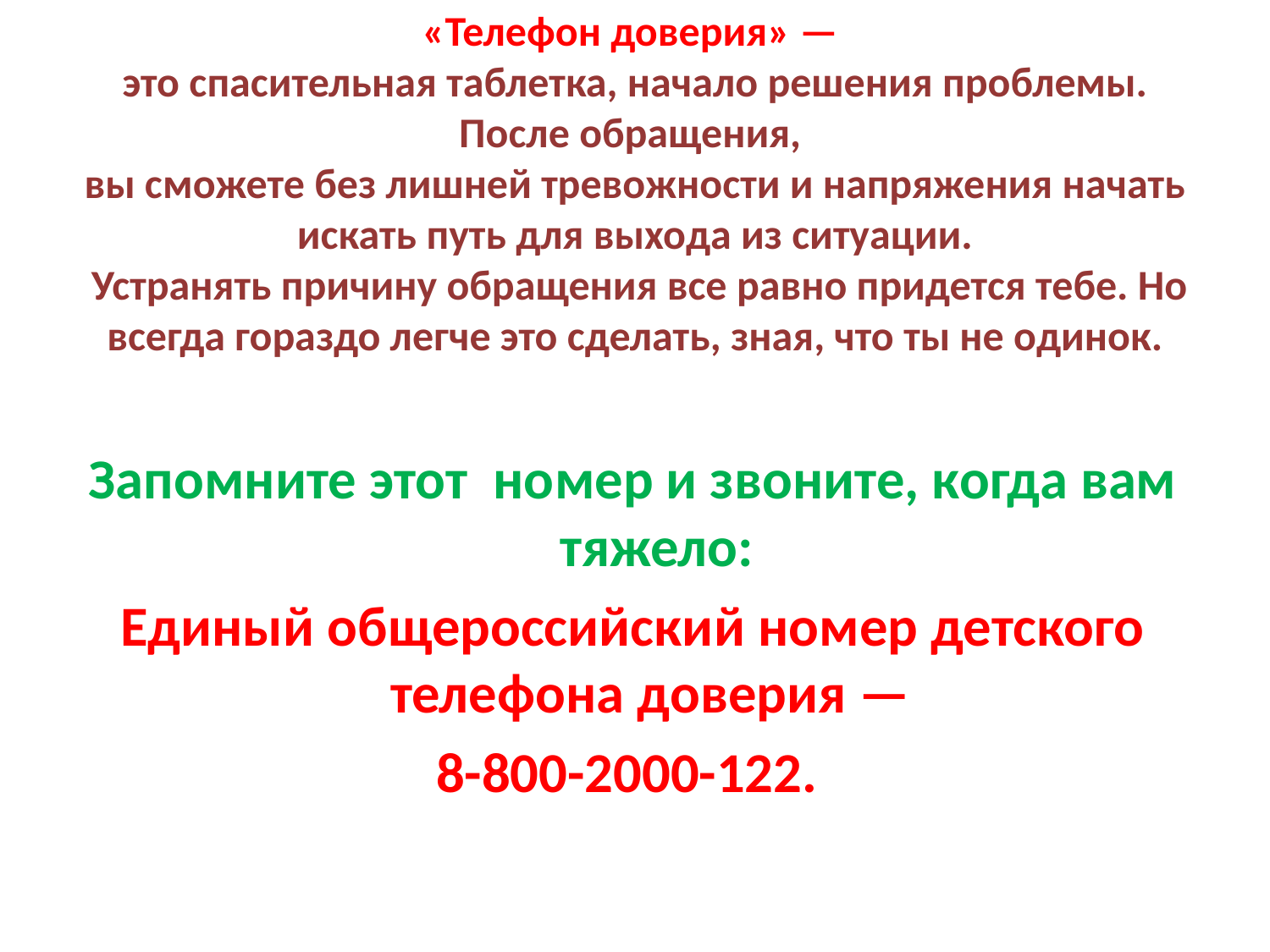

# «Телефон доверия» — это спасительная таблетка, начало решения проблемы. После обращения, вы сможете без лишней тревожности и напряжения начать искать путь для выхода из ситуации. Устранять причину обращения все равно придется тебе. Но всегда гораздо легче это сделать, зная, что ты не одинок.
Запомните этот  номер и звоните, когда вам тяжело:
Единый общероссийский номер детского телефона доверия —
8-800-2000-122.